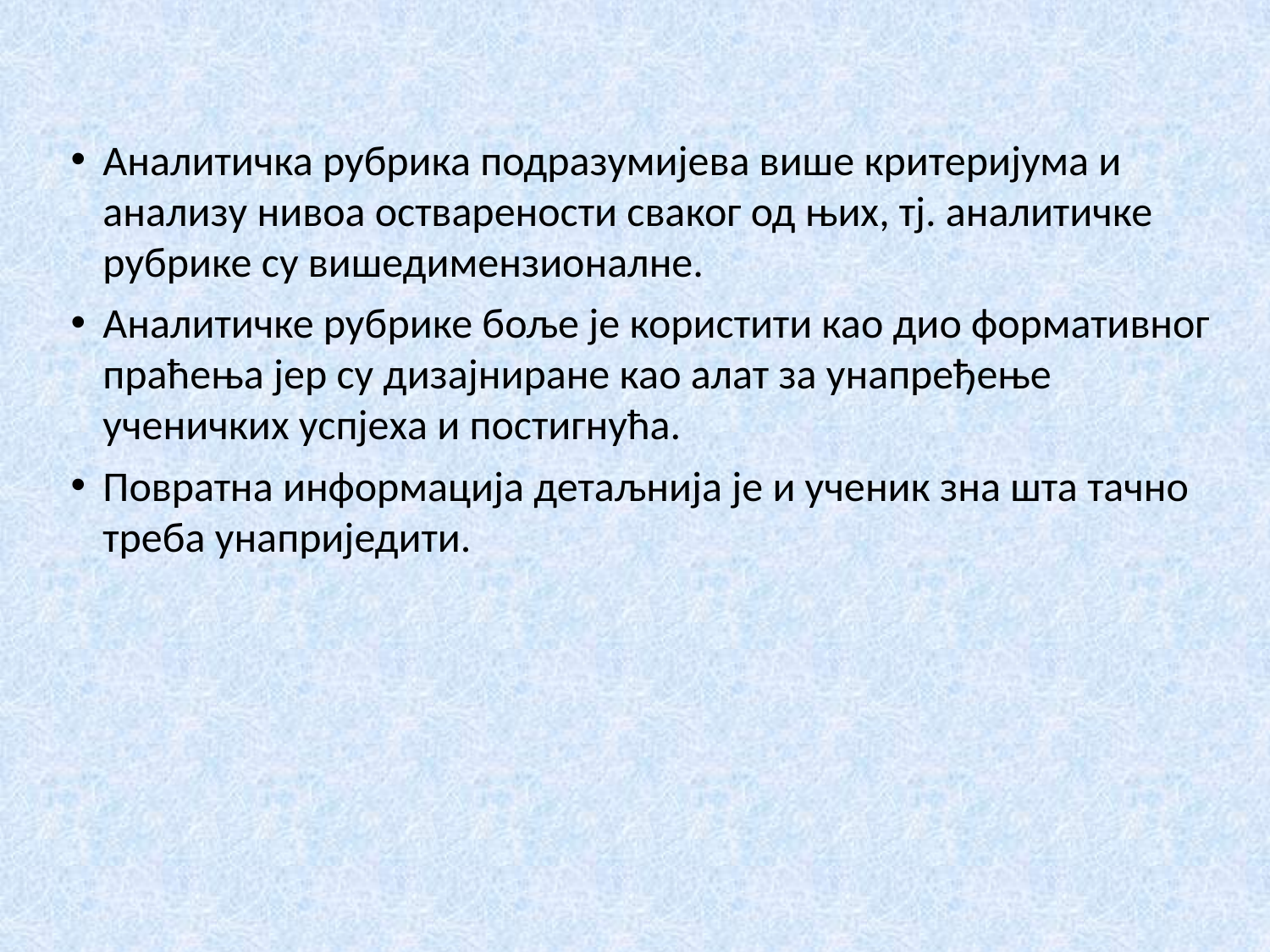

Аналитичка рубрика подразумијева више критеријума и анализу нивоа остварености сваког од њих, тј. аналитичке рубрике су вишедимензионалне.
Аналитичке рубрике боље је користити као дио формативног праћења јер су дизајниране као алат за унапређење ученичких успјеха и постигнућа.
Повратна информација детаљнија је и ученик зна шта тачно треба унаприједити.